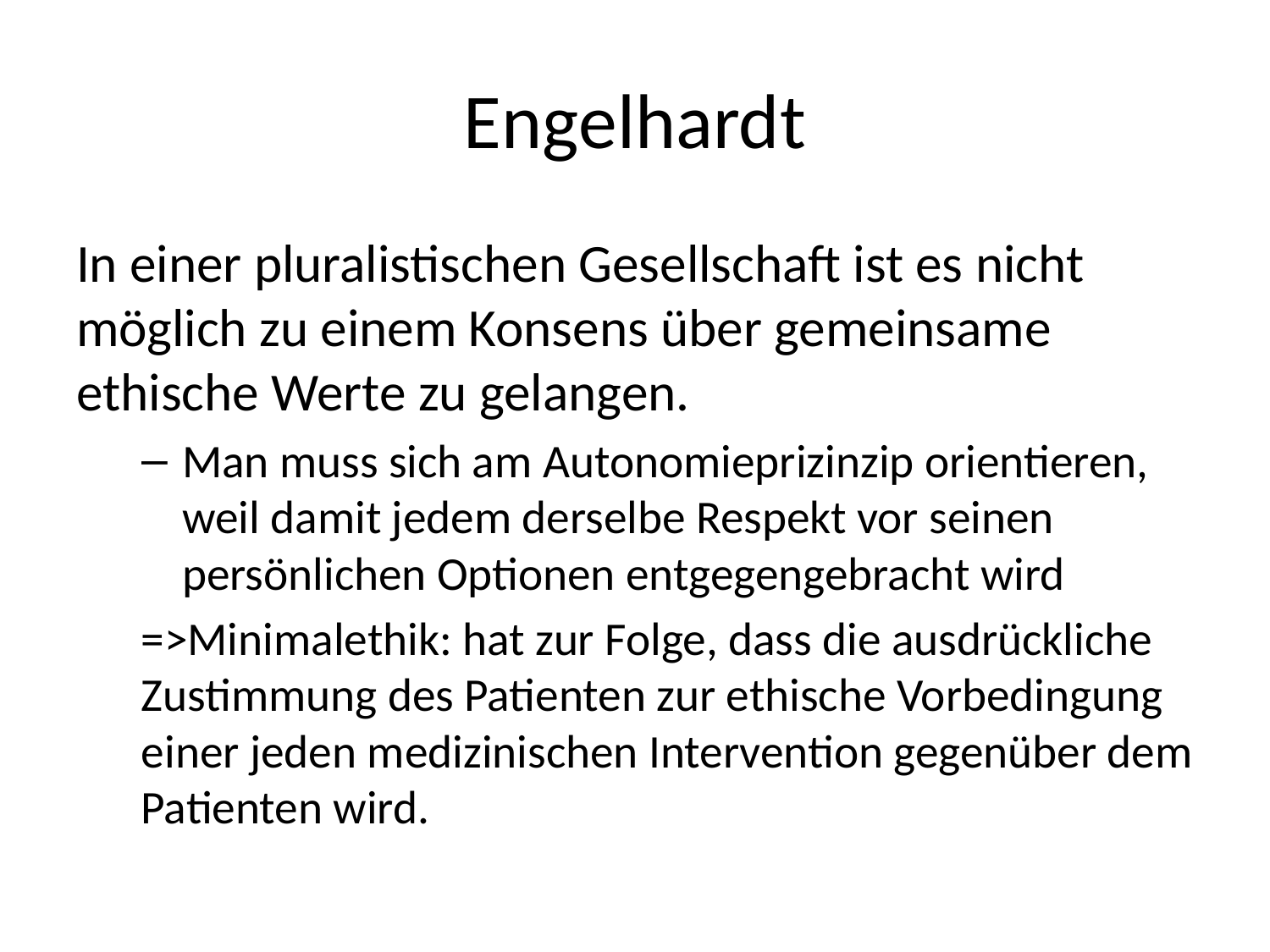

# Engelhardt
In einer pluralistischen Gesellschaft ist es nicht möglich zu einem Konsens über gemeinsame ethische Werte zu gelangen.
Man muss sich am Autonomieprizinzip orientieren, weil damit jedem derselbe Respekt vor seinen persönlichen Optionen entgegengebracht wird
=>Minimalethik: hat zur Folge, dass die ausdrückliche Zustimmung des Patienten zur ethische Vorbedingung einer jeden medizinischen Intervention gegenüber dem Patienten wird.